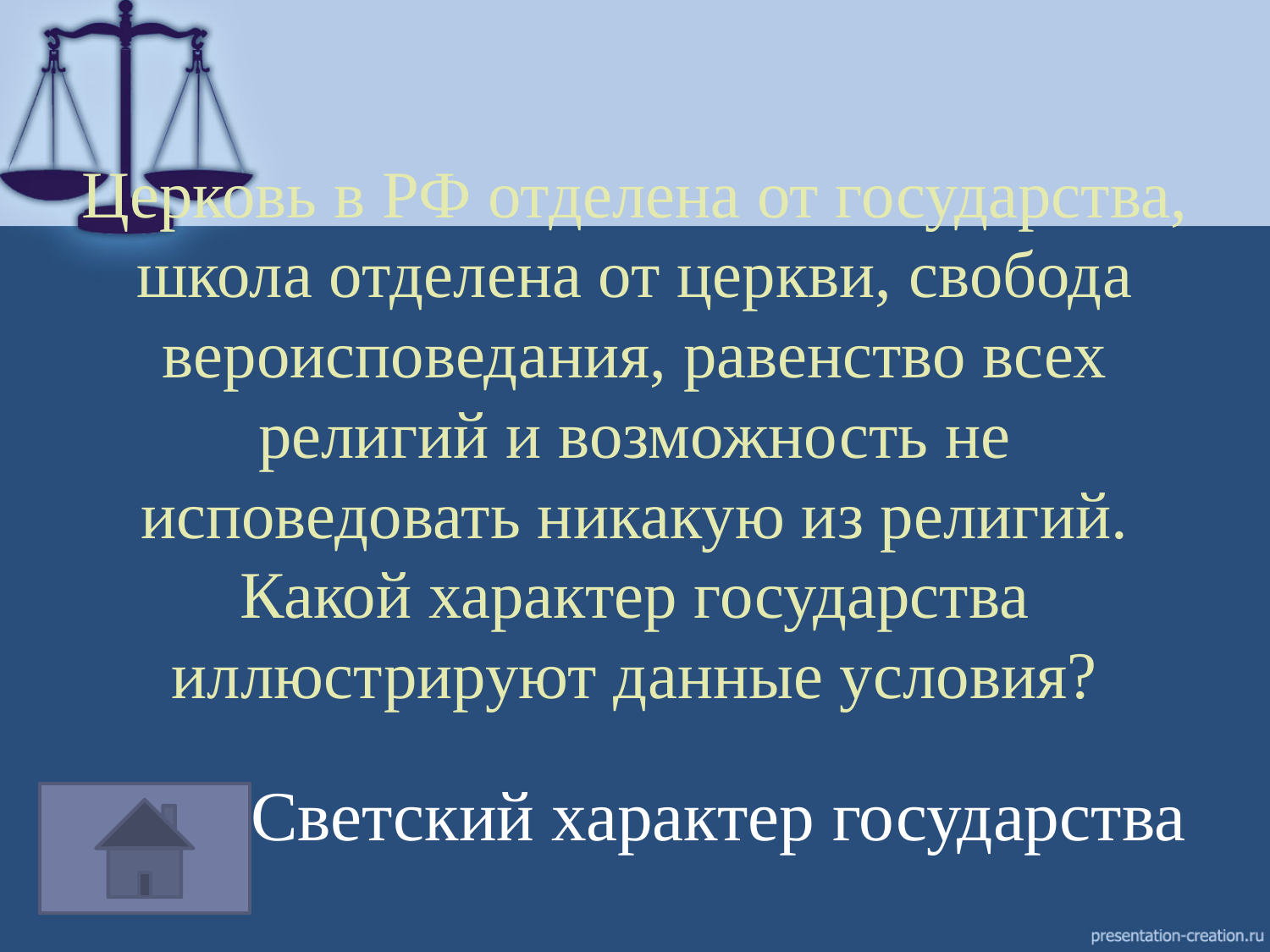

# Церковь в РФ отделена от государства, школа отделена от церкви, свобода вероисповедания, равенство всех религий и возможность не исповедовать никакую из религий. Какой характер государства иллюстрируют данные условия?
Светский характер государства